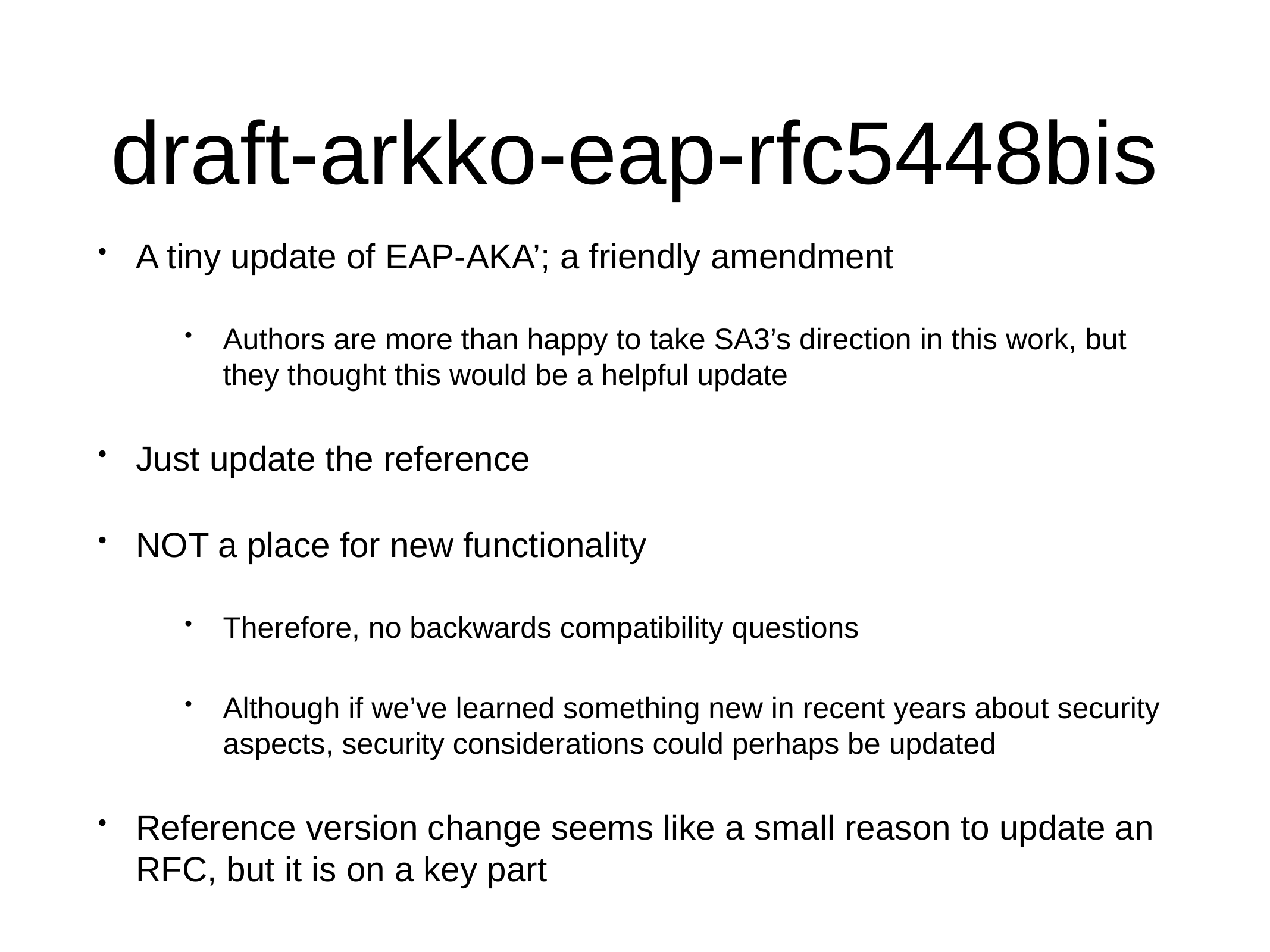

# draft-arkko-eap-rfc5448bis
A tiny update of EAP-AKA’; a friendly amendment
Authors are more than happy to take SA3’s direction in this work, but they thought this would be a helpful update
Just update the reference
NOT a place for new functionality
Therefore, no backwards compatibility questions
Although if we’ve learned something new in recent years about security aspects, security considerations could perhaps be updated
Reference version change seems like a small reason to update an RFC, but it is on a key part